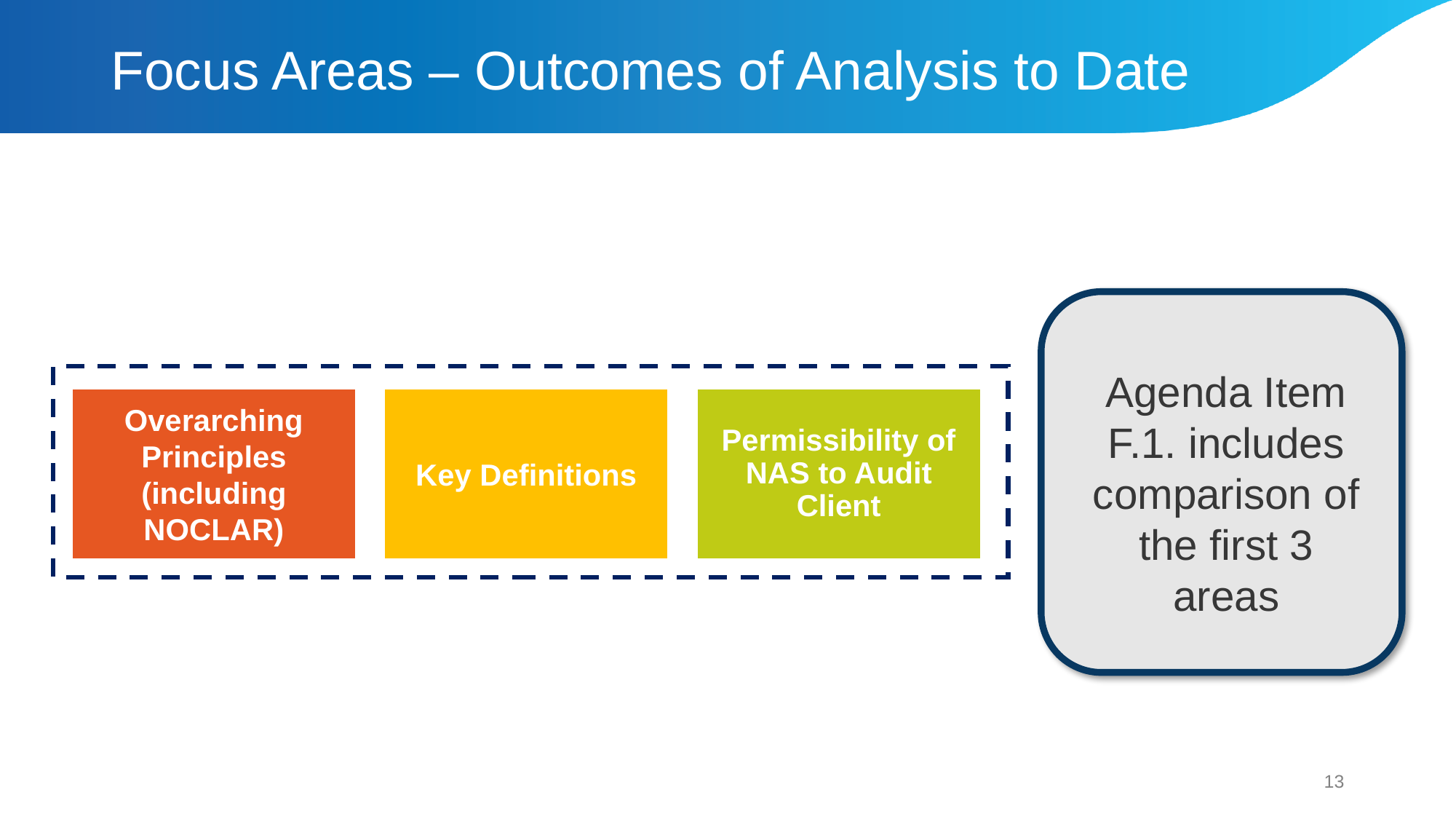

# Focus Areas – Outcomes of Analysis to Date

Agenda Item F.1. includes comparison of the first 3 areas
Overarching Principles (including NOCLAR)
Key Definitions
Permissibility of NAS to Audit Client
13